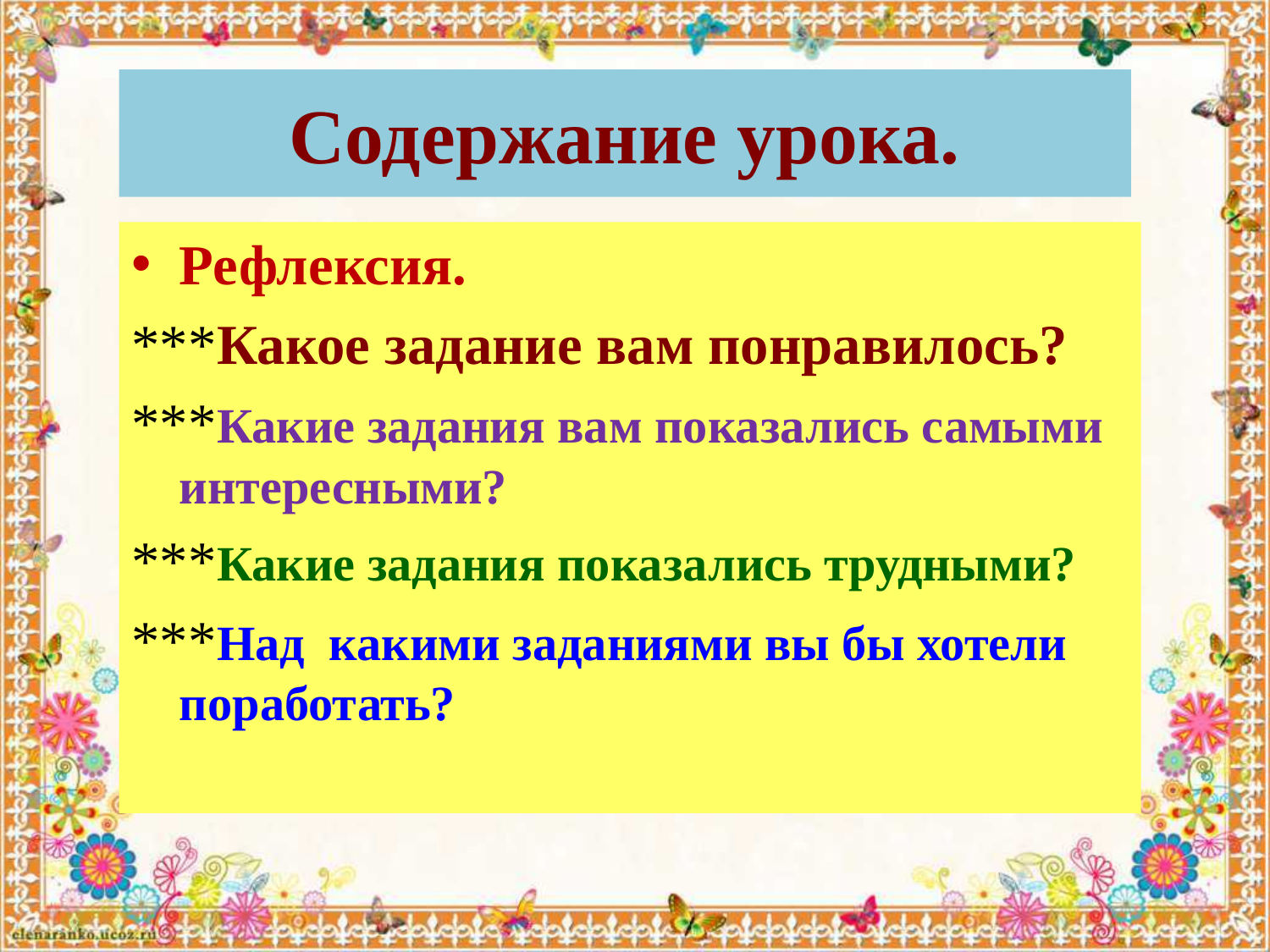

# Содержание урока.
Рефлексия.
***Какое задание вам понравилось?
***Какие задания вам показались самыми интересными?
***Какие задания показались трудными?
***Над  какими заданиями вы бы хотели поработать?